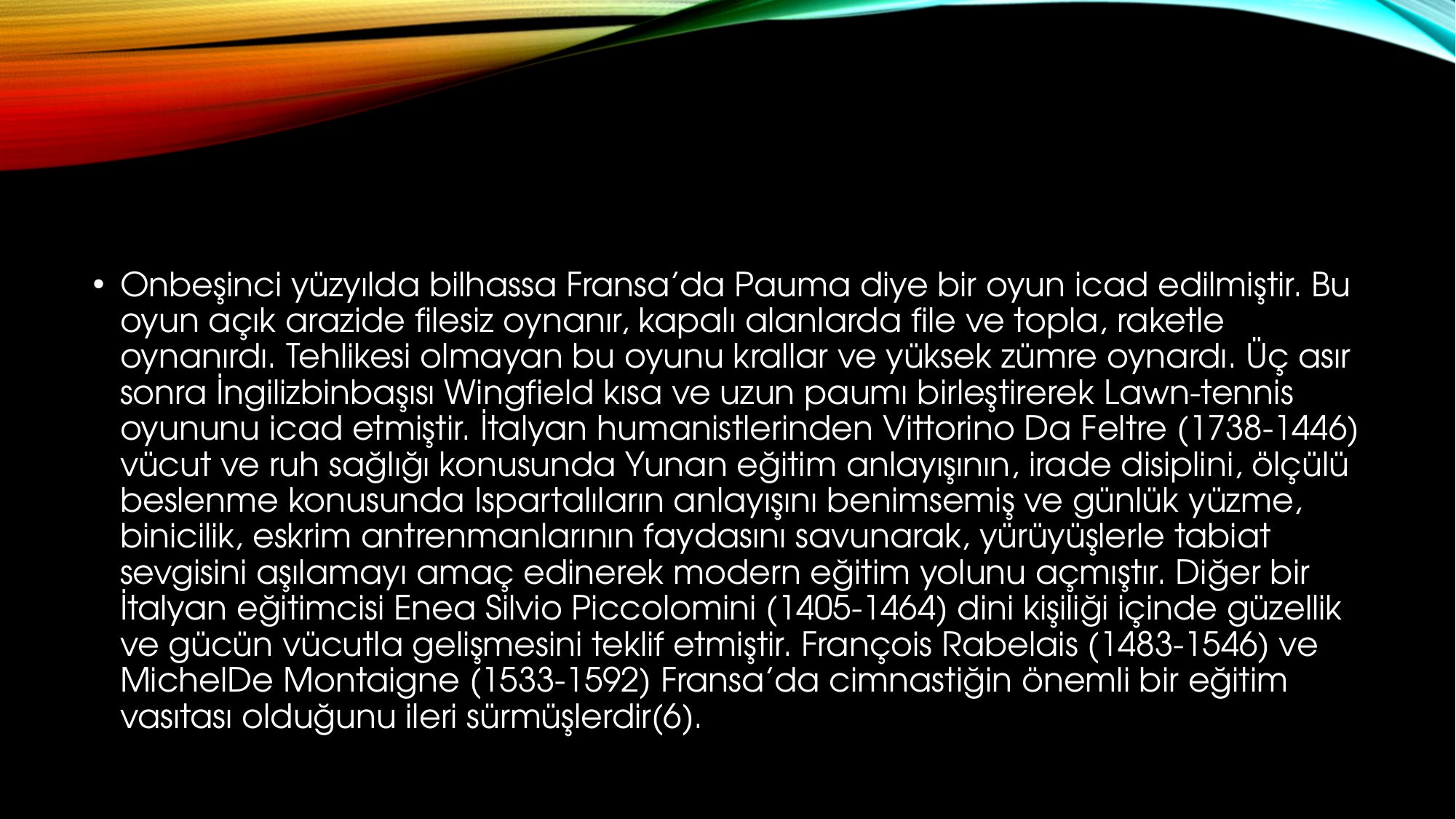

#
Onbeşinci yüzyılda bilhassa Fransa’da Pauma diye bir oyun icad edilmiştir. Bu oyun açık arazide filesiz oynanır, kapalı alanlarda file ve topla, raketle oynanırdı. Tehlikesi olmayan bu oyunu krallar ve yüksek zümre oynardı. Üç asır sonra İngilizbinbaşısı Wingfield kısa ve uzun paumı birleştirerek Lawn-tennis oyununu icad etmiştir. İtalyan humanistlerinden Vittorino Da Feltre (1738-1446) vücut ve ruh sağlığı konusunda Yunan eğitim anlayışının, irade disiplini, ölçülü beslenme konusunda Ispartalıların anlayışını benimsemiş ve günlük yüzme, binicilik, eskrim antrenmanlarının faydasını savunarak, yürüyüşlerle tabiat sevgisini aşılamayı amaç edinerek modern eğitim yolunu açmıştır. Diğer bir İtalyan eğitimcisi Enea Silvio Piccolomini (1405-1464) dini kişiliği içinde güzellik ve gücün vücutla gelişmesini teklif etmiştir. François Rabelais (1483-1546) ve MichelDe Montaigne (1533-1592) Fransa’da cimnastiğin önemli bir eğitim vasıtası olduğunu ileri sürmüşlerdir(6).